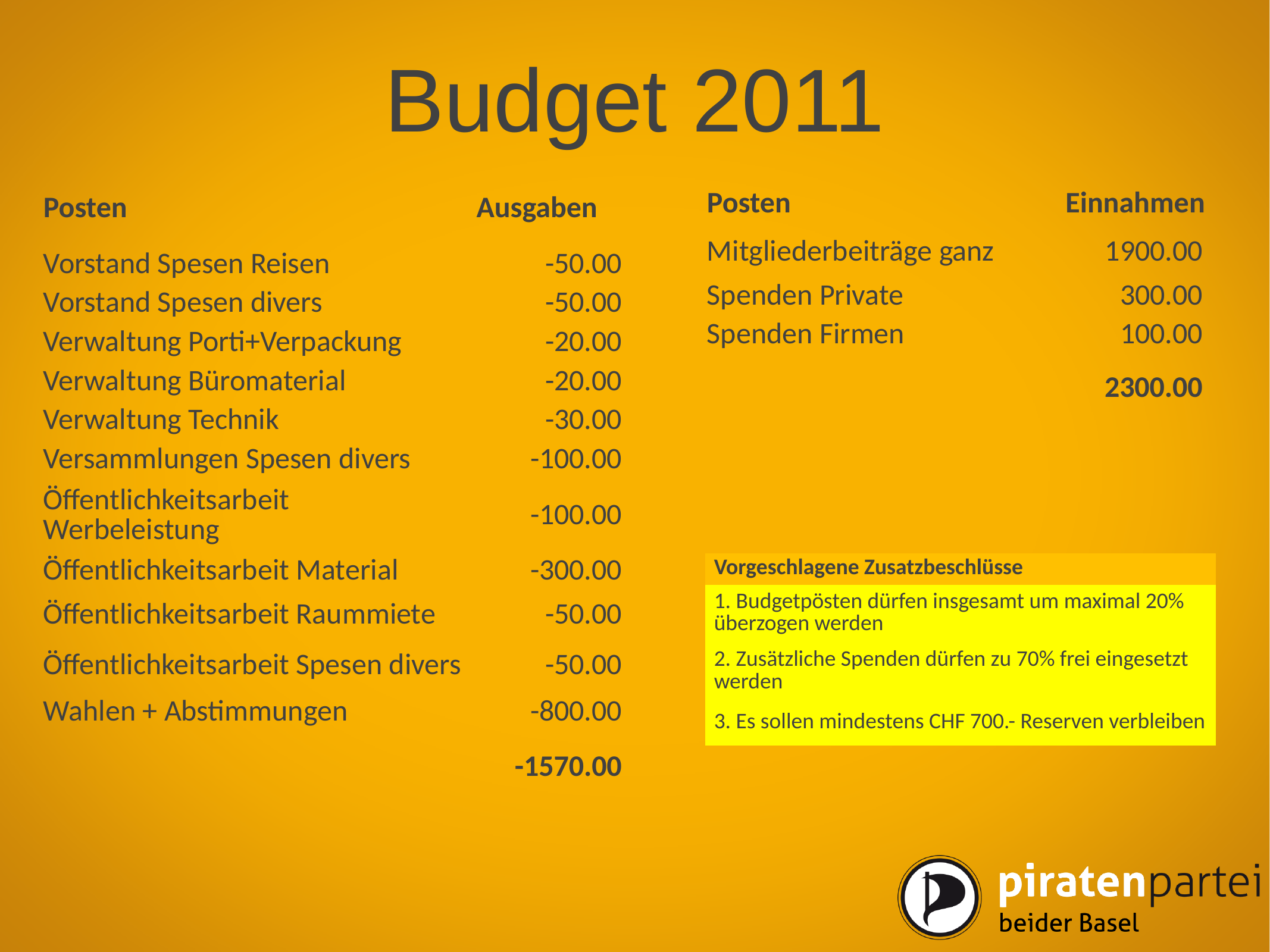

# Budget 2011
| Posten | Ausgaben |
| --- | --- |
| Vorstand Spesen Reisen | -50.00 |
| Vorstand Spesen divers | -50.00 |
| Verwaltung Porti+Verpackung | -20.00 |
| Verwaltung Büromaterial | -20.00 |
| Verwaltung Technik | -30.00 |
| Versammlungen Spesen divers | -100.00 |
| Öffentlichkeitsarbeit Werbeleistung | -100.00 |
| Öffentlichkeitsarbeit Material | -300.00 |
| Öffentlichkeitsarbeit Raummiete | -50.00 |
| Öffentlichkeitsarbeit Spesen divers | -50.00 |
| Wahlen + Abstimmungen | -800.00 |
|  | -1570.00 |
| Posten | Einnahmen |
| --- | --- |
| Mitgliederbeiträge ganz | 1900.00 |
| Spenden Private | 300.00 |
| Spenden Firmen | 100.00 |
|  | 2300.00 |
| Vorgeschlagene Zusatzbeschlüsse |
| --- |
| 1. Budgetpösten dürfen insgesamt um maximal 20% überzogen werden |
| 2. Zusätzliche Spenden dürfen zu 70% frei eingesetzt werden |
| 3. Es sollen mindestens CHF 700.- Reserven verbleiben |